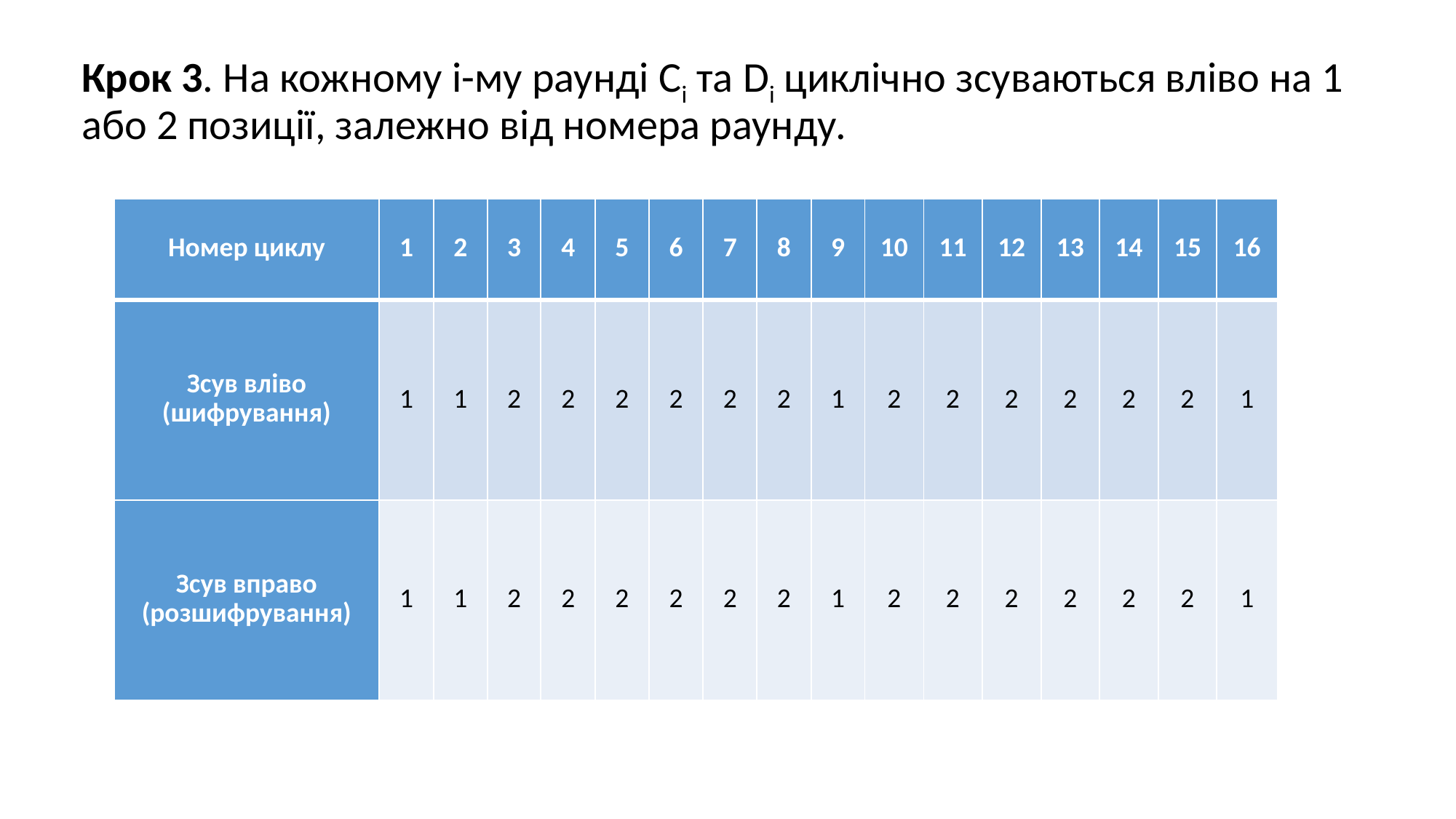

Крок 3. На кожному і-му раунді Ci та Di циклічно зсуваються вліво на 1 або 2 позиції, залежно від номера раунду.

| Номер циклу | 1 | 2 | 3 | 4 | 5 | 6 | 7 | 8 | 9 | 10 | 11 | 12 | 13 | 14 | 15 | 16 |
| --- | --- | --- | --- | --- | --- | --- | --- | --- | --- | --- | --- | --- | --- | --- | --- | --- |
| Зсув вліво (шифрування) | 1 | 1 | 2 | 2 | 2 | 2 | 2 | 2 | 1 | 2 | 2 | 2 | 2 | 2 | 2 | 1 |
| Зсув вправо (розшифрування) | 1 | 1 | 2 | 2 | 2 | 2 | 2 | 2 | 1 | 2 | 2 | 2 | 2 | 2 | 2 | 1 |